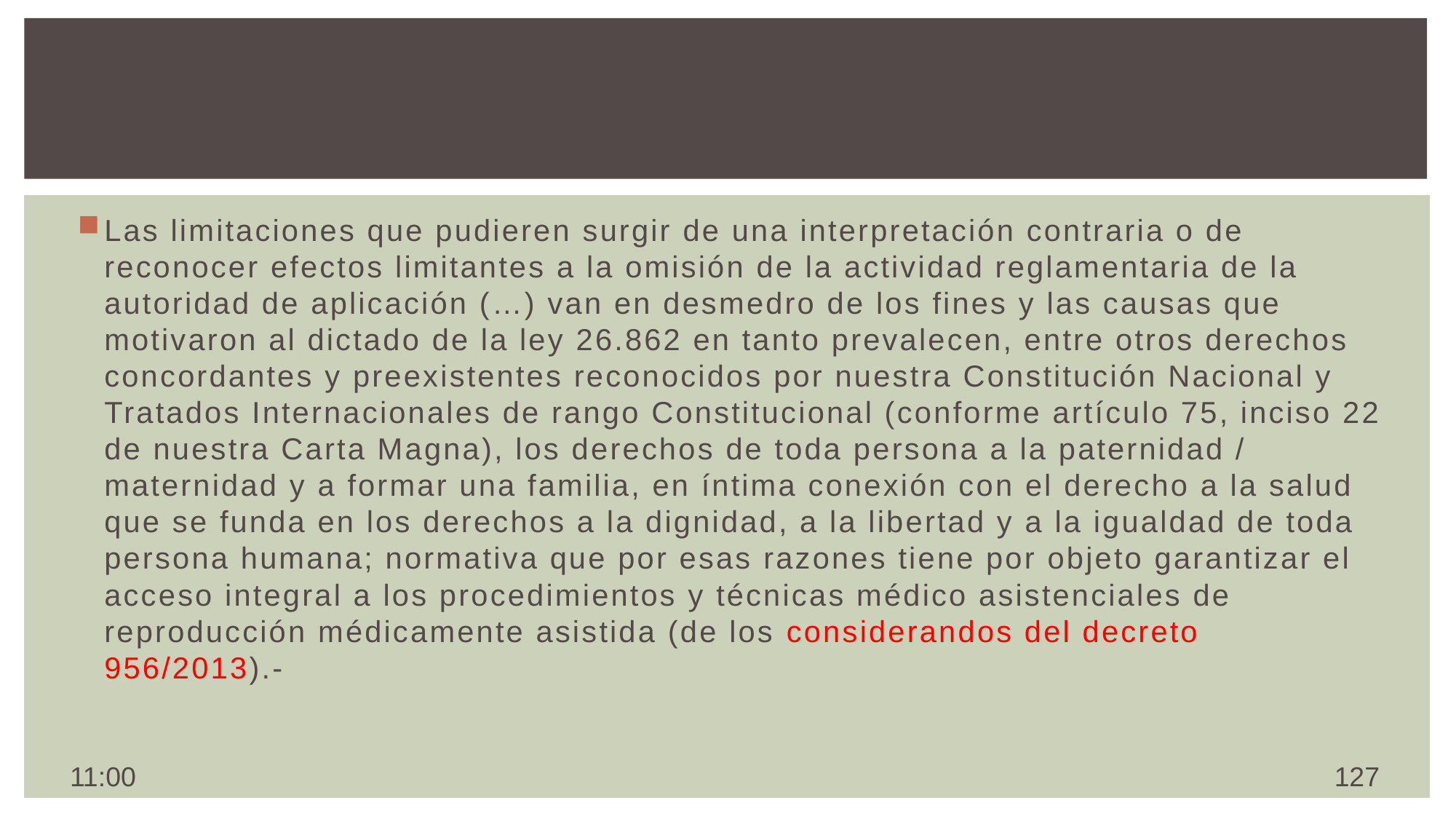

Las limitaciones que pudieren surgir de una interpretación contraria o de reconocer efectos limitantes a la omisión de la actividad reglamentaria de la autoridad de aplicación (…) van en desmedro de los fines y las causas que motivaron al dictado de la ley 26.862 en tanto prevalecen, entre otros derechos concordantes y preexistentes reconocidos por nuestra Constitución Nacional y Tratados Internacionales de rango Constitucional (conforme artículo 75, inciso 22 de nuestra Carta Magna), los derechos de toda persona a la paternidad / maternidad y a formar una familia, en íntima conexión con el derecho a la salud que se funda en los derechos a la dignidad, a la libertad y a la igualdad de toda persona humana; normativa que por esas razones tiene por objeto garantizar el acceso integral a los procedimientos y técnicas médico asistenciales de reproducción médicamente asistida (de los considerandos del decreto 956/2013).-

127
11:00